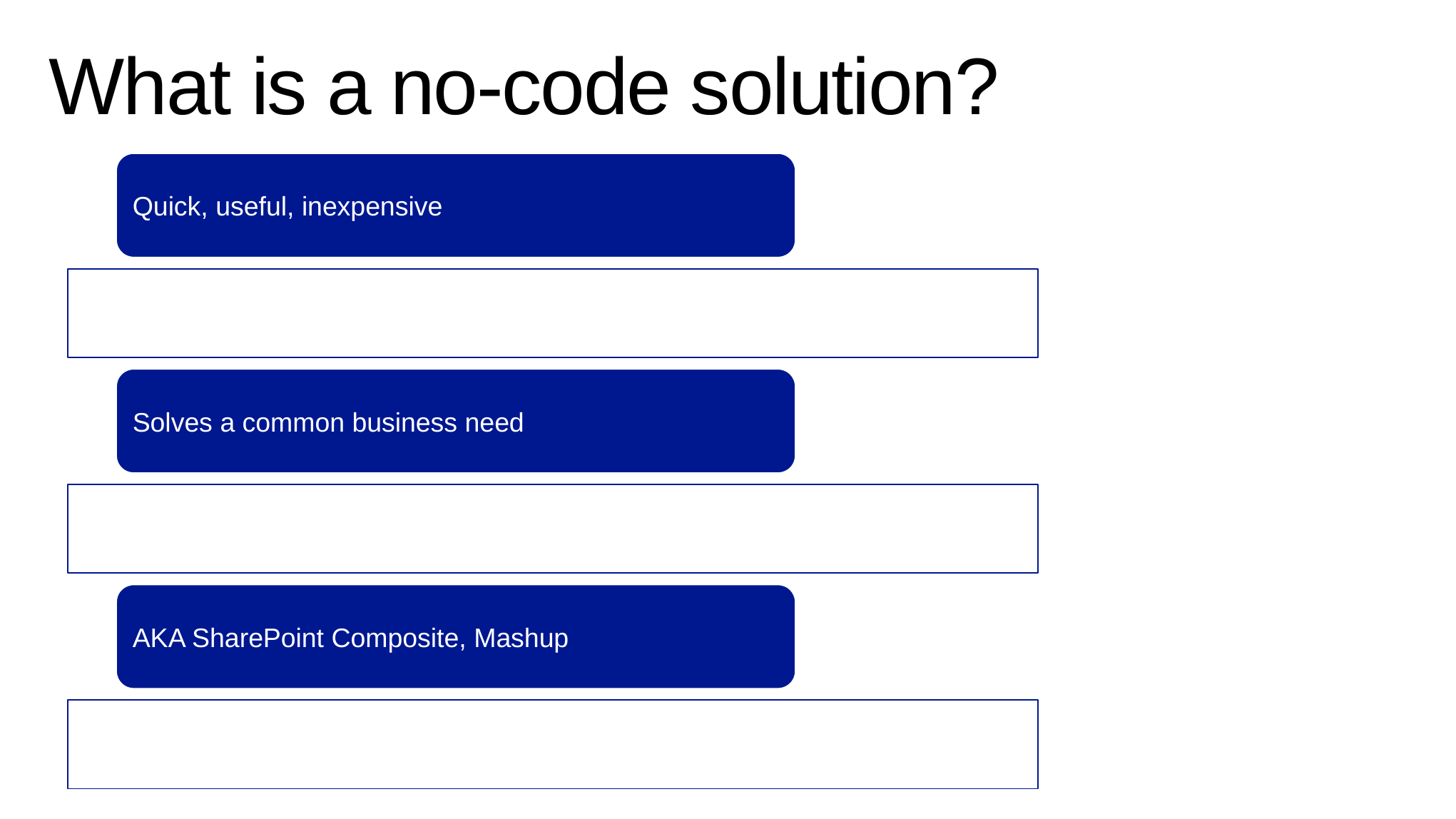

# What is a no-code solution?
Quick, useful, inexpensive
Solves a common business need
AKA SharePoint Composite, Mashup